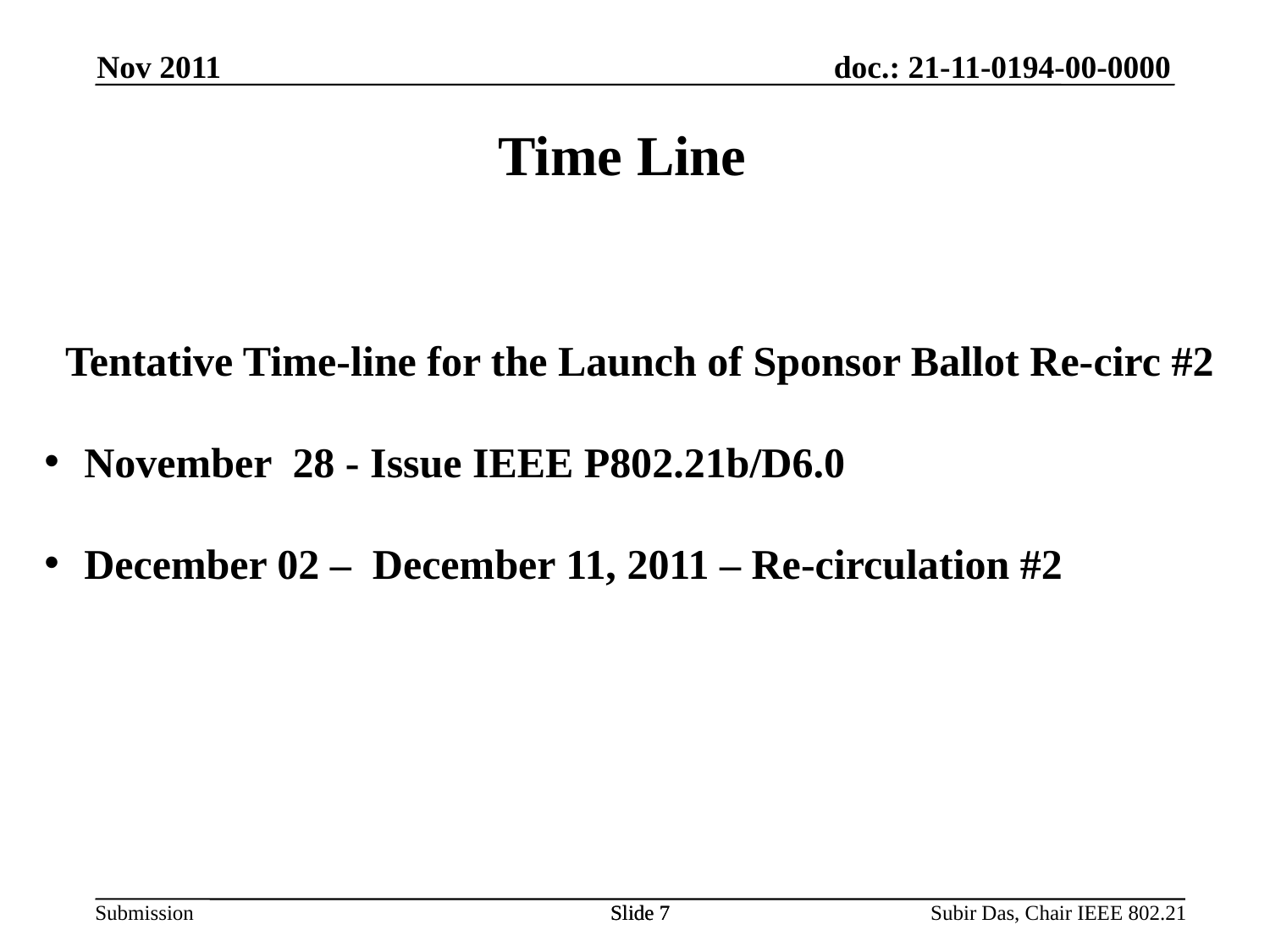

Nov 2011
# Time Line
  Tentative Time-line for the Launch of Sponsor Ballot Re-circ #2

November  28 - Issue IEEE P802.21b/D6.0

December 02 –  December 11, 2011 – Re-circulation #2
Slide 7
Slide 7
Subir Das, Chair IEEE 802.21